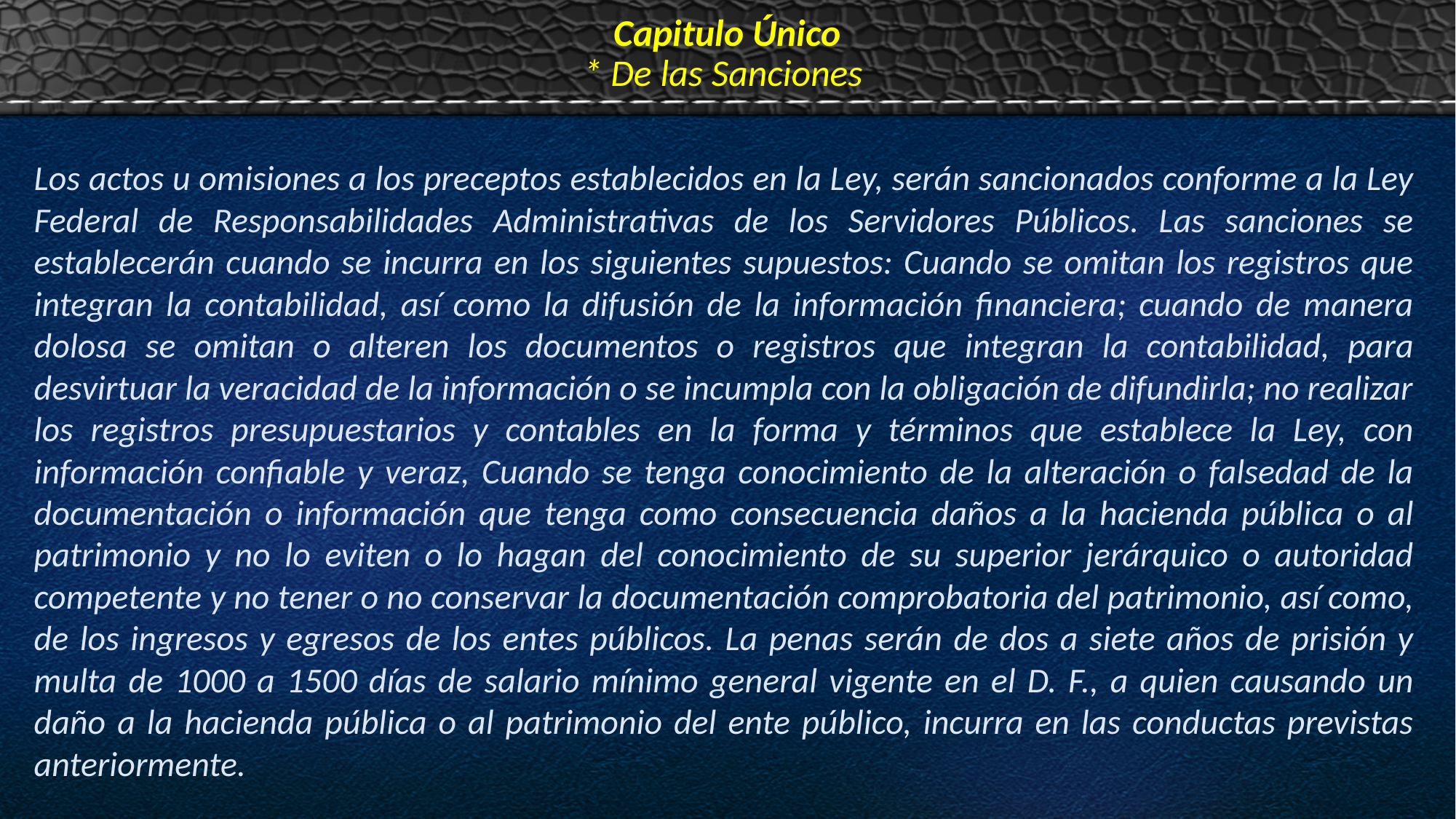

Capitulo Único
* De las Sanciones

Los actos u omisiones a los preceptos establecidos en la Ley, serán sancionados conforme a la Ley Federal de Responsabilidades Administrativas de los Servidores Públicos. Las sanciones se establecerán cuando se incurra en los siguientes supuestos: Cuando se omitan los registros que integran la contabilidad, así como la difusión de la información financiera; cuando de manera dolosa se omitan o alteren los documentos o registros que integran la contabilidad, para desvirtuar la veracidad de la información o se incumpla con la obligación de difundirla; no realizar los registros presupuestarios y contables en la forma y términos que establece la Ley, con información confiable y veraz, Cuando se tenga conocimiento de la alteración o falsedad de la documentación o información que tenga como consecuencia daños a la hacienda pública o al patrimonio y no lo eviten o lo hagan del conocimiento de su superior jerárquico o autoridad competente y no tener o no conservar la documentación comprobatoria del patrimonio, así como, de los ingresos y egresos de los entes públicos. La penas serán de dos a siete años de prisión y multa de 1000 a 1500 días de salario mínimo general vigente en el D. F., a quien causando un daño a la hacienda pública o al patrimonio del ente público, incurra en las conductas previstas anteriormente.